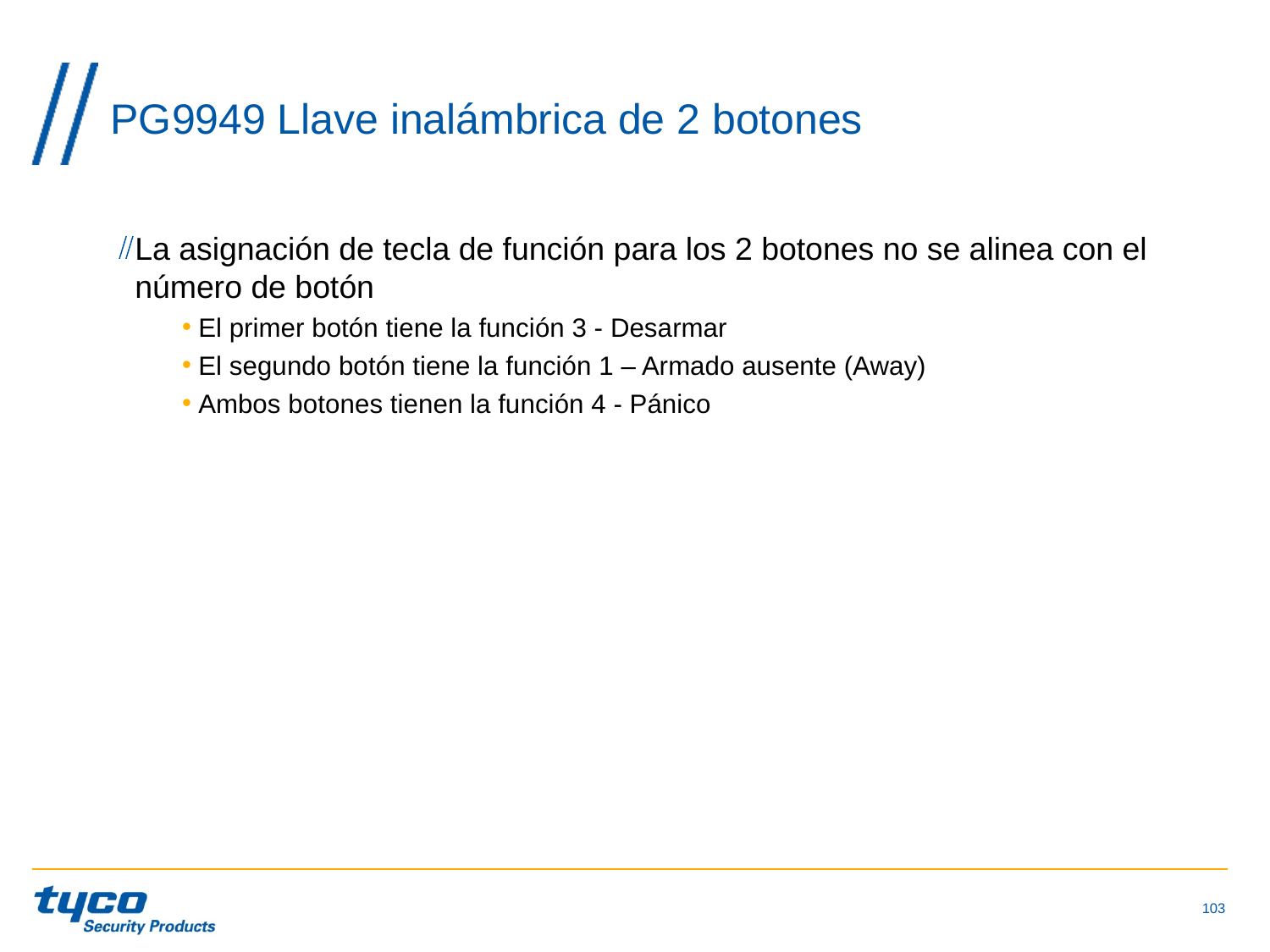

# PG9949 Llave inalámbrica de 2 botones
La asignación de tecla de función para los 2 botones no se alinea con el número de botón
El primer botón tiene la función 3 - Desarmar
El segundo botón tiene la función 1 – Armado ausente (Away)
Ambos botones tienen la función 4 - Pánico

103